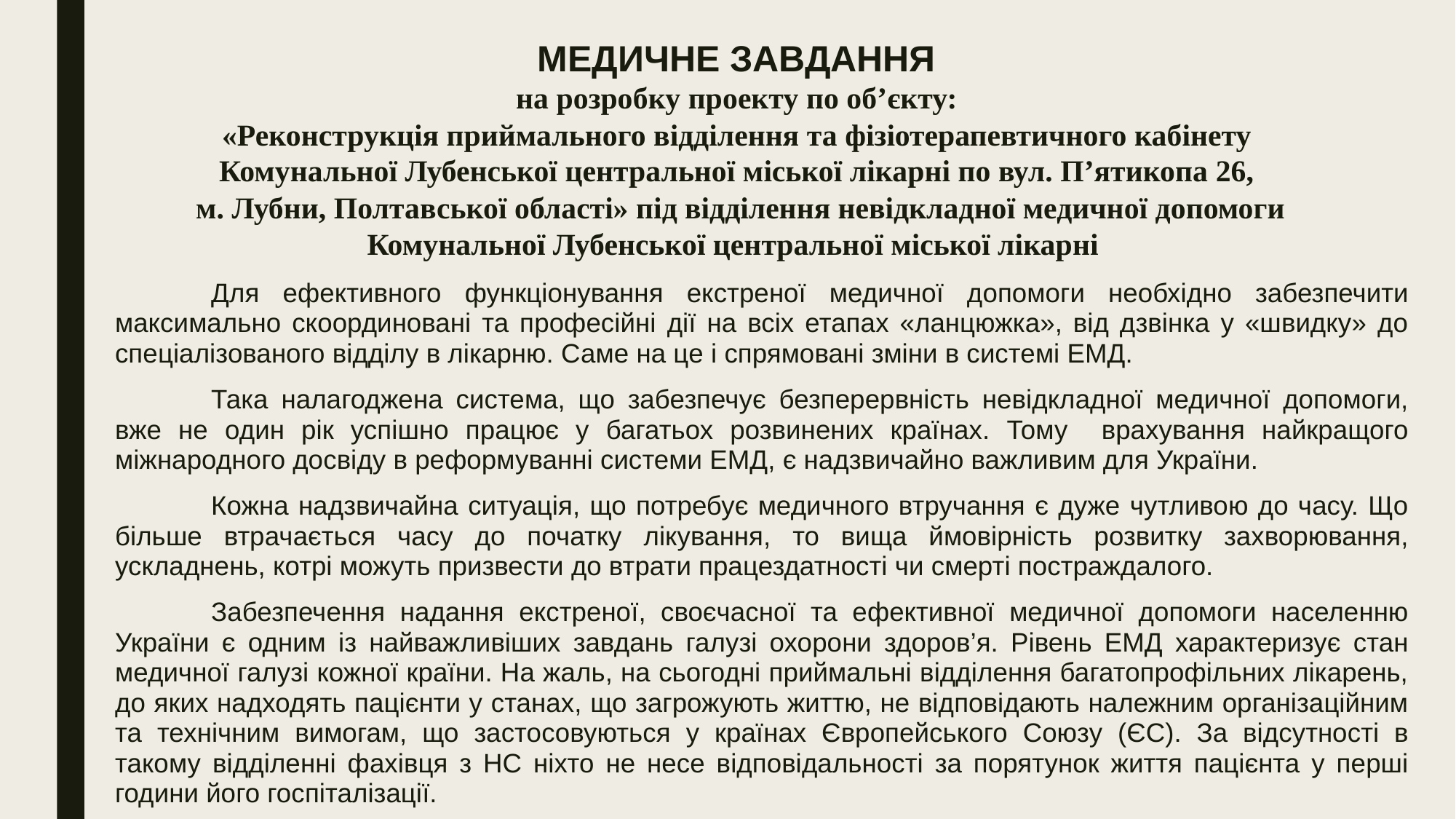

# МЕДИЧНЕ ЗАВДАННЯ на розробку проекту по об’єкту: «Реконструкція приймального відділення та фізіотерапевтичного кабінету Комунальної Лубенської центральної міської лікарні по вул. П’ятикопа 26, м. Лубни, Полтавської області» під відділення невідкладної медичної допомоги Комунальної Лубенської центральної міської лікарні
	Для ефективного функціонування екстреної медичної допомоги необхідно забезпечити максимально скоординовані та професійні дії на всіх етапах «ланцюжка», від дзвінка у «швидку» до спеціалізованого відділу в лікарню. Саме на це і спрямовані зміни в системі ЕМД.
	Така налагоджена система, що забезпечує безперервність невідкладної медичної допомоги, вже не один рік успішно працює у багатьох розвинених країнах. Тому  врахування найкращого міжнародного досвіду в реформуванні системи ЕМД, є надзвичайно важливим для України.
	Кожна надзвичайна ситуація, що потребує медичного втручання є дуже чутливою до часу. Що більше втрачається часу до початку лікування, то вища ймовірність розвитку захворювання, ускладнень, котрі можуть призвести до втрати працездатності чи смерті постраждалого.
	Забезпечення надання екстреної, своєчасної та ефективної медичної допомоги населенню України є одним із найважливіших завдань галузі охорони здоров’я. Рівень ЕМД характеризує стан медичної галузі кожної країни. На жаль, на сьогодні приймальні відділення багатопрофільних лікарень, до яких надходять пацієнти у станах, що загрожують життю, не відповідають належним організаційним та технічним вимогам, що застосовуються у країнах Європейського Союзу (ЄС). За відсутності в такому відділенні фахівця з НС ніхто не несе відповідальності за порятунок життя пацієнта у перші години його госпіталізації.